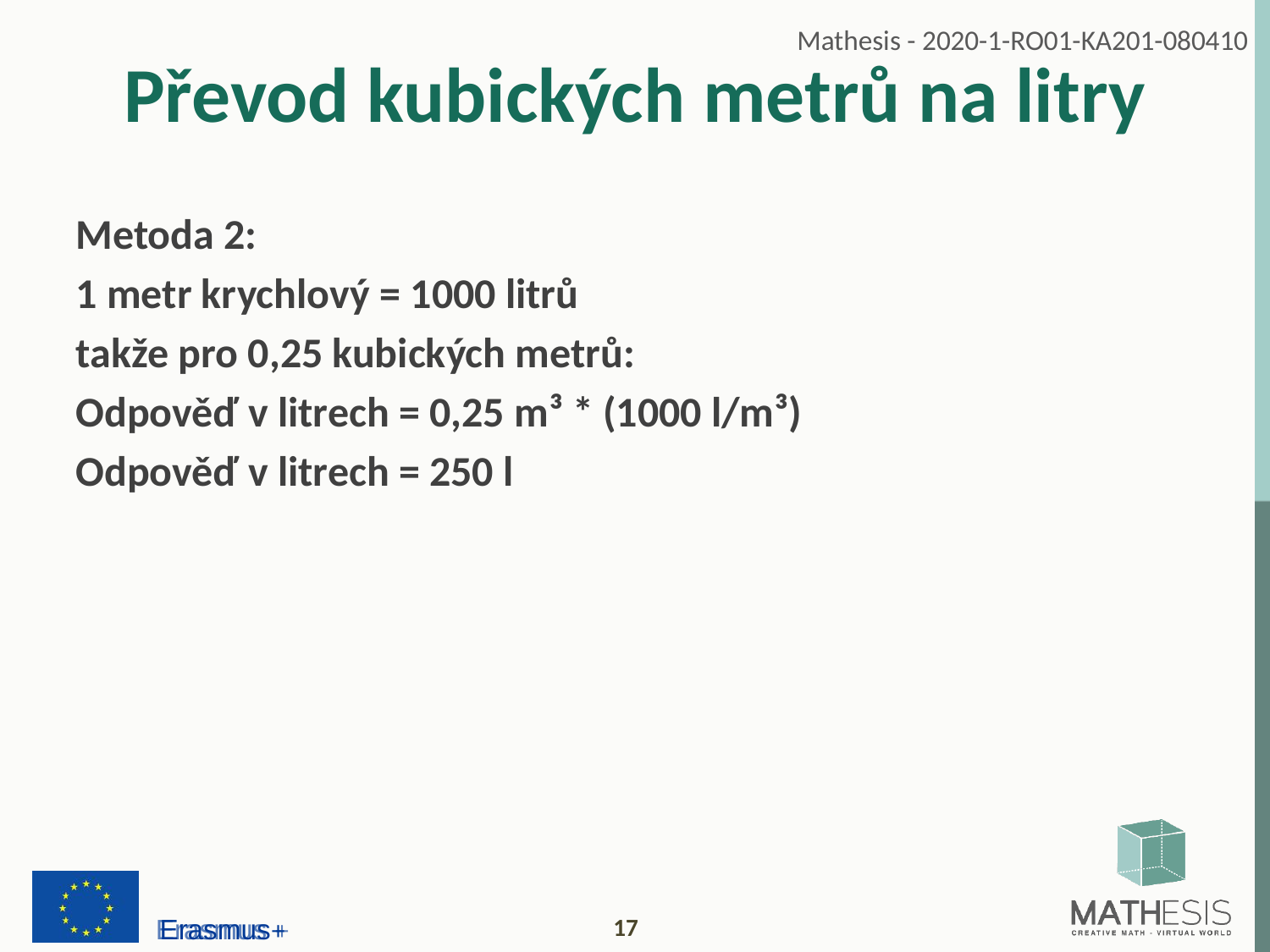

# Převod kubických metrů na litry
Metoda 2:
1 metr krychlový = 1000 litrů
takže pro 0,25 kubických metrů:
Odpověď v litrech = 0,25 m³ * (1000 l/m³)
Odpověď v litrech = 250 l